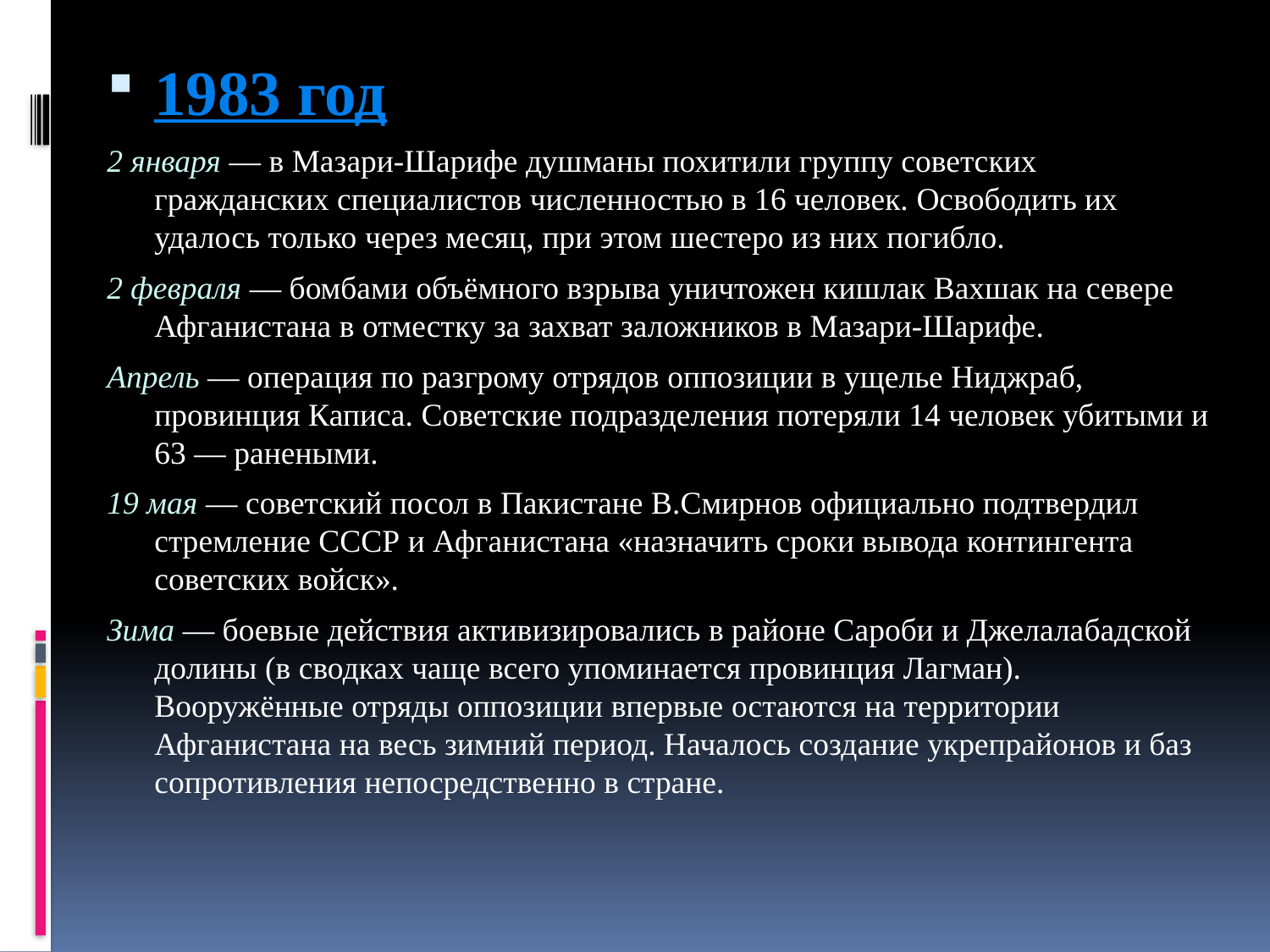

1983 год
2 января — в Мазари-Шарифе душманы похитили группу советских гражданских специалистов численностью в 16 человек. Освободить их удалось только через месяц, при этом шестеро из них погибло.
2 февраля — бомбами объёмного взрыва уничтожен кишлак Вахшак на севере Афганистана в отместку за захват заложников в Мазари-Шарифе.
Апрель — операция по разгрому отрядов оппозиции в ущелье Ниджраб, провинция Каписа. Советские подразделения потеряли 14 человек убитыми и 63 — ранеными.
19 мая — советский посол в Пакистане В.Смирнов официально подтвердил стремление СССР и Афганистана «назначить сроки вывода контингента советских войск».
Зима — боевые действия активизировались в районе Сароби и Джелалабадской долины (в сводках чаще всего упоминается провинция Лагман). Вооружённые отряды оппозиции впервые остаются на территории Афганистана на весь зимний период. Началось создание укрепрайонов и баз сопротивления непосредственно в стране.